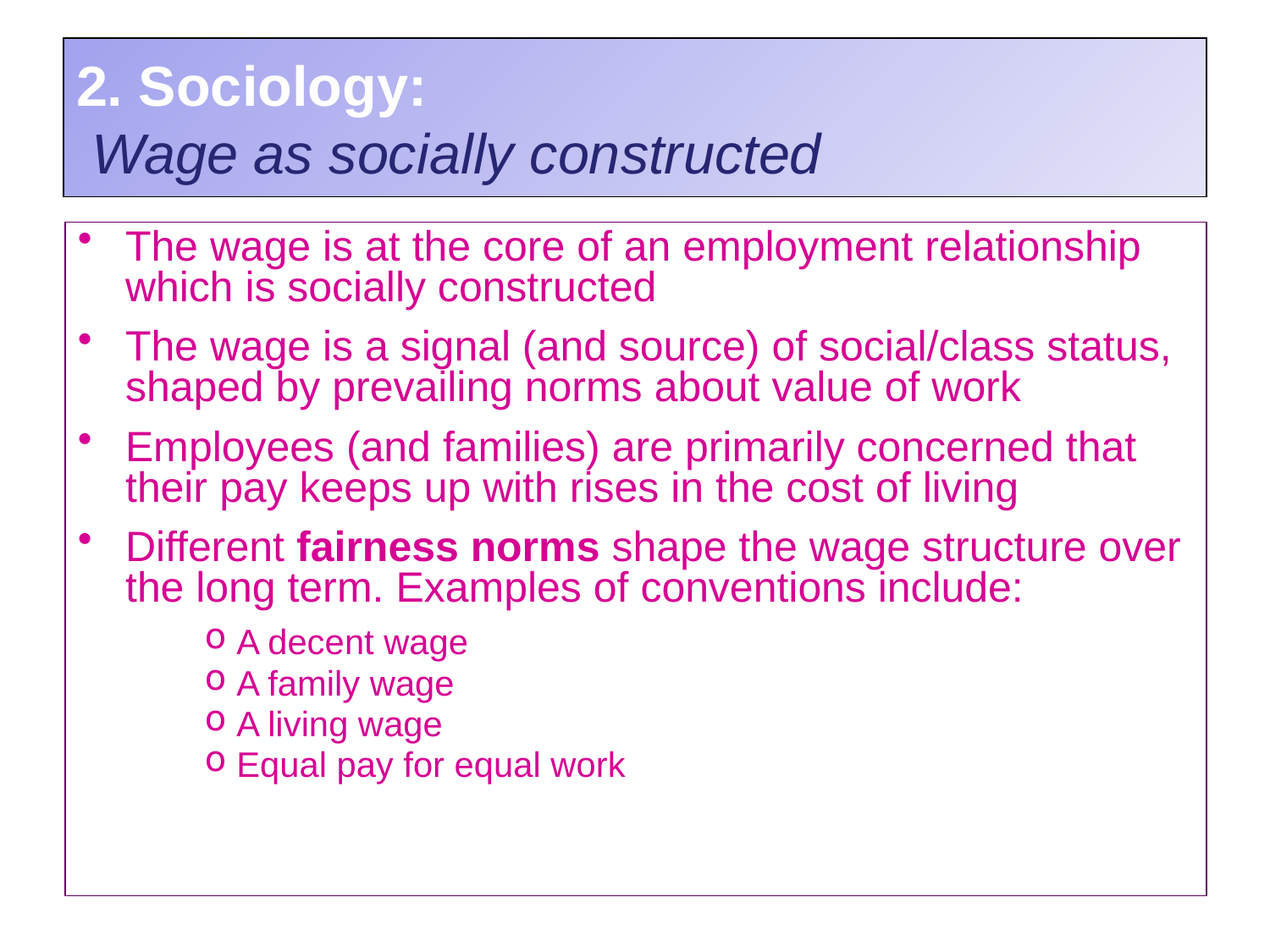

# 2. Sociology: Wage as socially constructed
The wage is at the core of an employment relationship which is socially constructed
The wage is a signal (and source) of social/class status, shaped by prevailing norms about value of work
Employees (and families) are primarily concerned that their pay keeps up with rises in the cost of living
Different fairness norms shape the wage structure over the long term. Examples of conventions include:
A decent wage
A family wage
A living wage
Equal pay for equal work